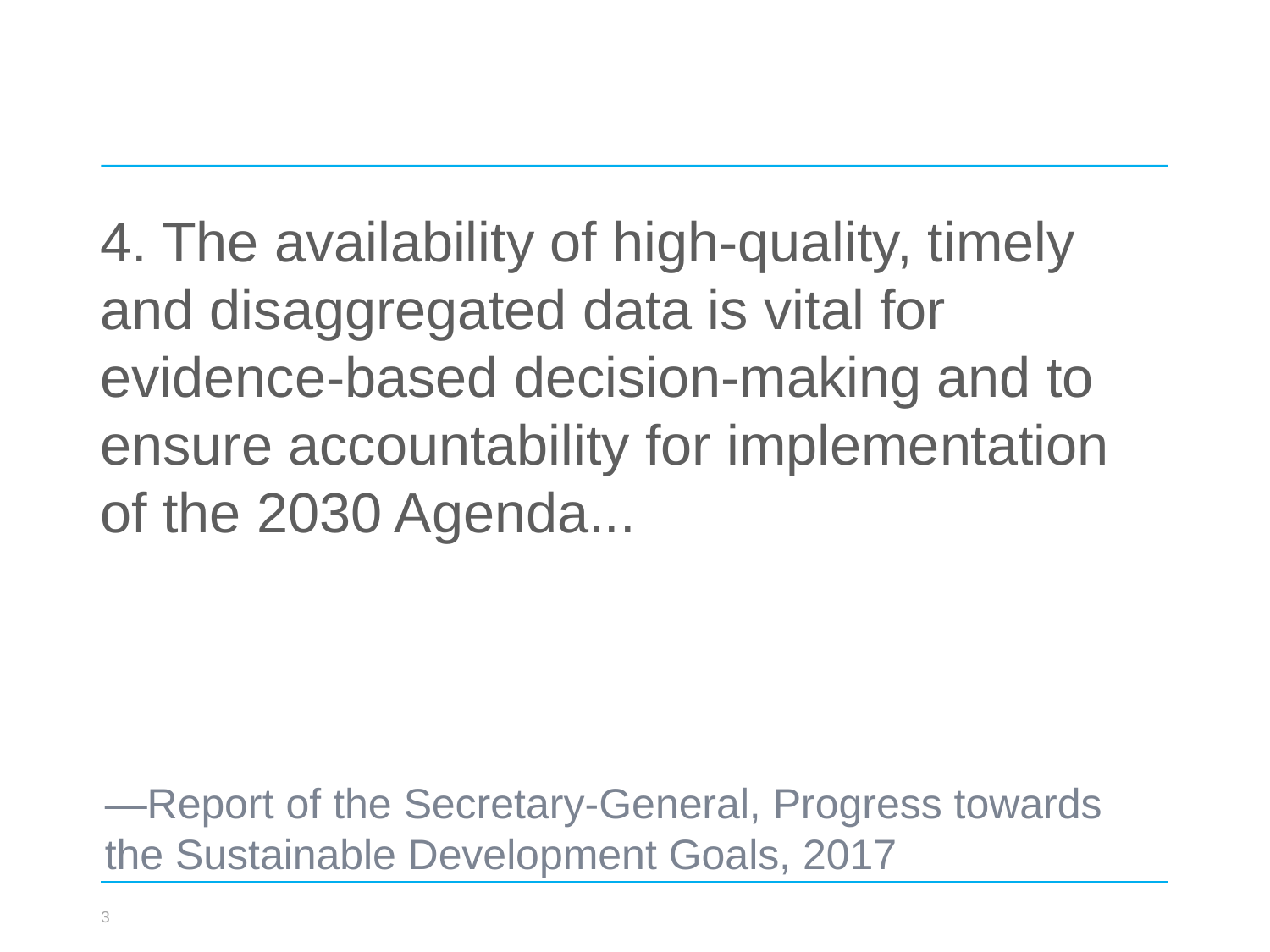

4. The availability of high-quality, timely and disaggregated data is vital for evidence-based decision-making and to ensure accountability for implementation of the 2030 Agenda...
—Report of the Secretary-General, Progress towards the Sustainable Development Goals, 2017

3